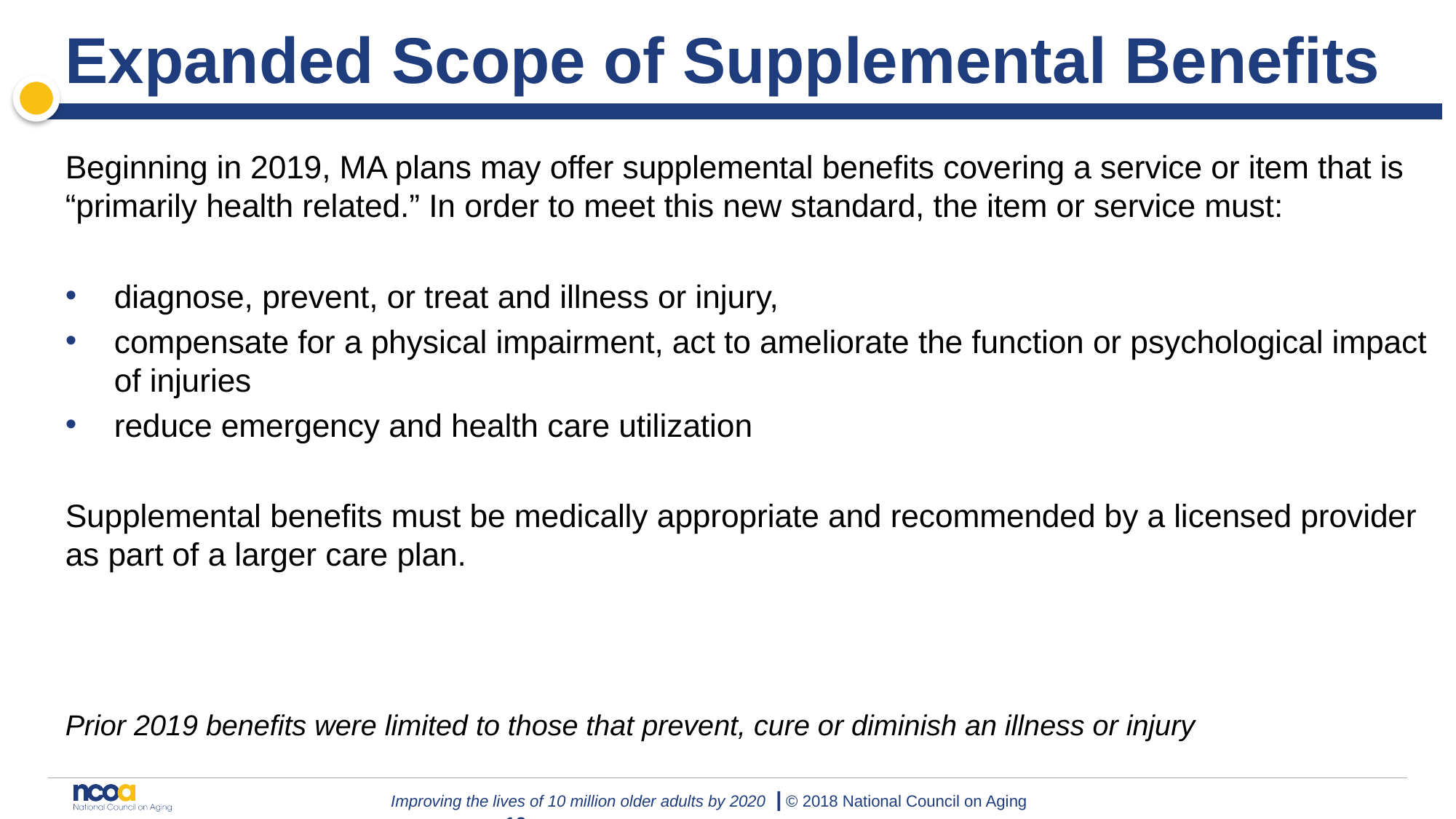

# Expanded Scope of Supplemental Benefits
Beginning in 2019, MA plans may offer supplemental benefits covering a service or item that is “primarily health related.” In order to meet this new standard, the item or service must:

diagnose, prevent, or treat and illness or injury,
compensate for a physical impairment, act to ameliorate the function or psychological impact of injuries
reduce emergency and health care utilization

Supplemental benefits must be medically appropriate and recommended by a licensed provider as part of a larger care plan.

Prior 2019 benefits were limited to those that prevent, cure or diminish an illness or injury